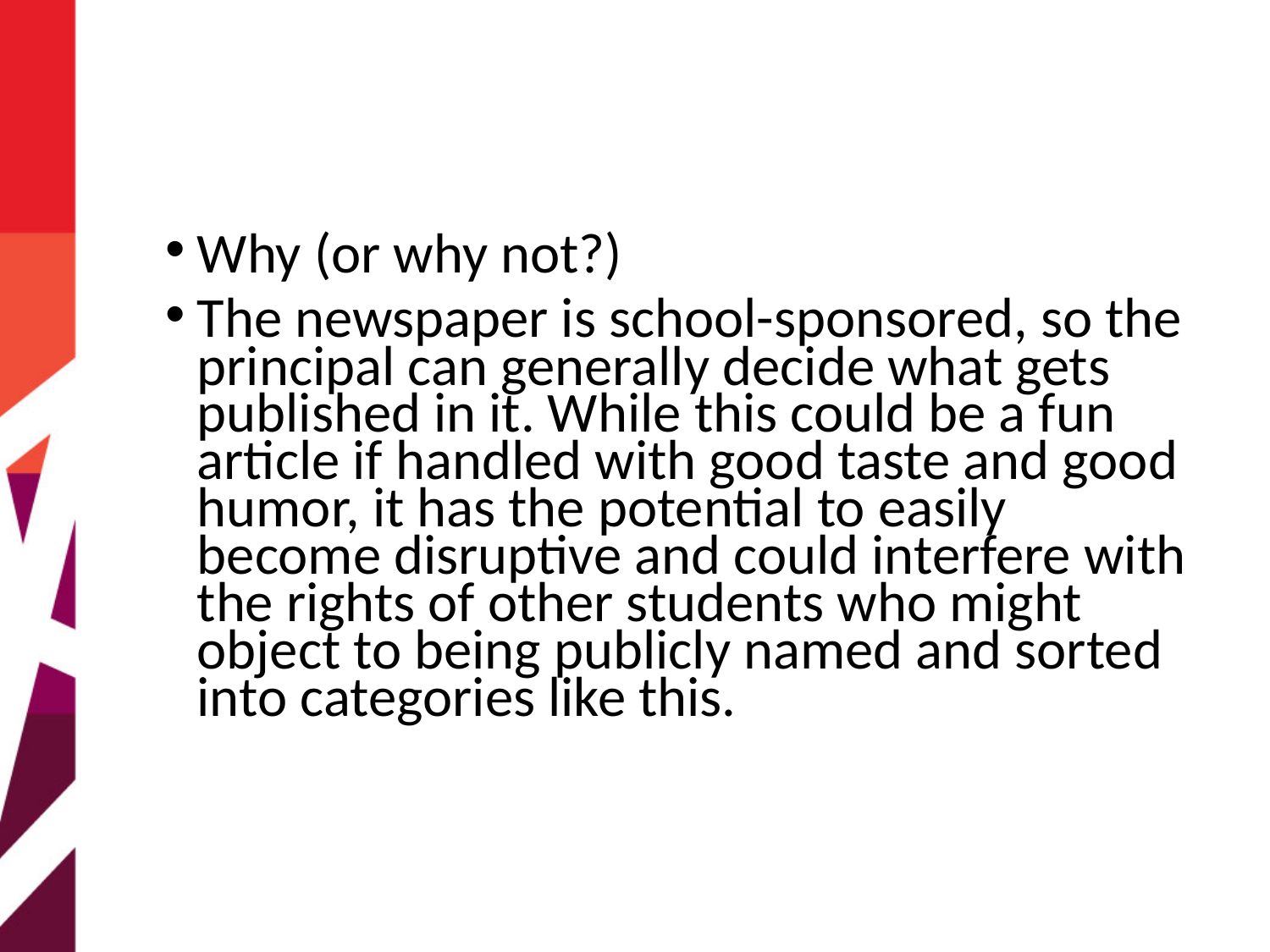

#
Why (or why not?)
The newspaper is school-sponsored, so the principal can generally decide what gets published in it. While this could be a fun article if handled with good taste and good humor, it has the potential to easily become disruptive and could interfere with the rights of other students who might object to being publicly named and sorted into categories like this.